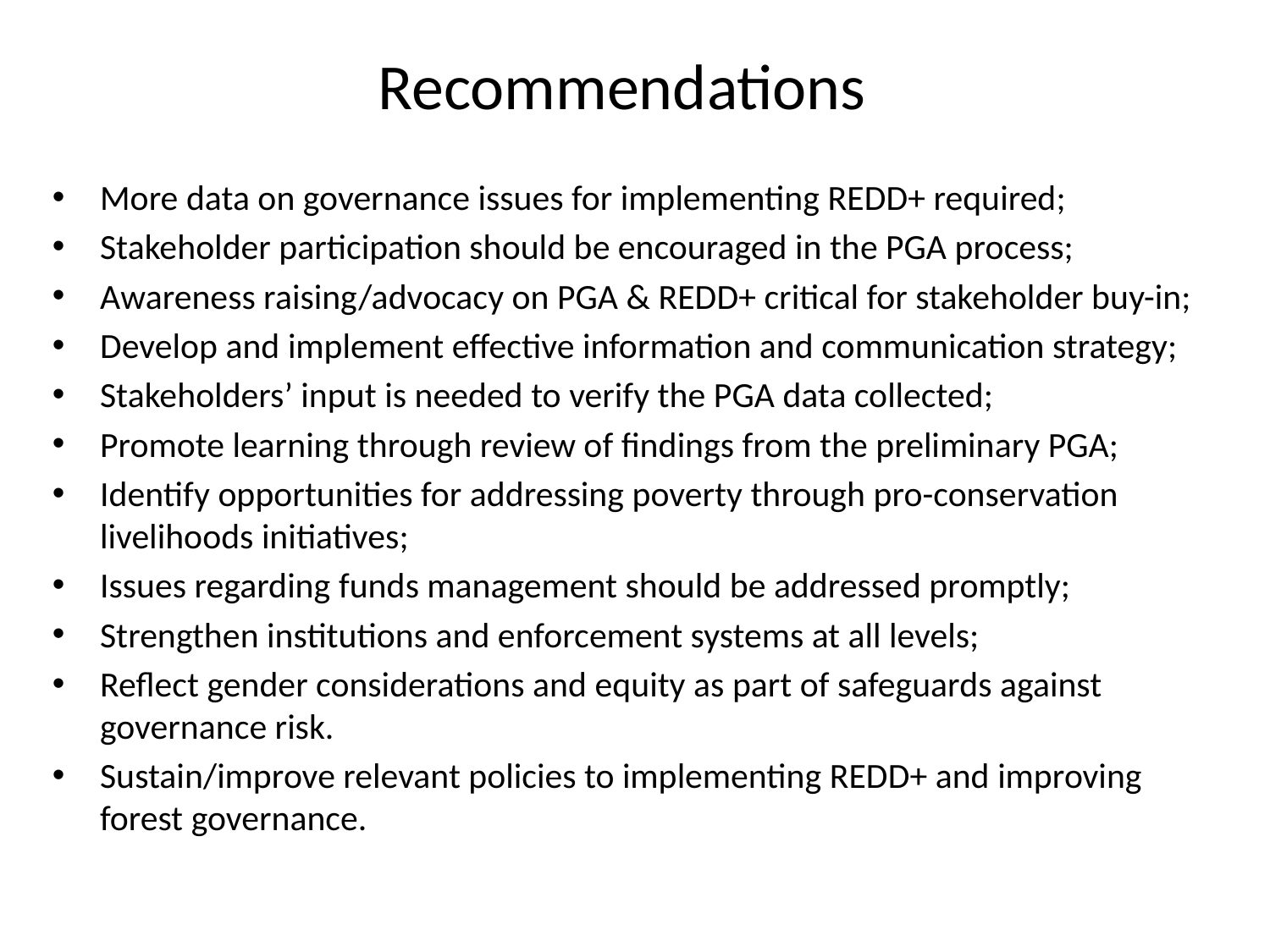

# Recommendations
More data on governance issues for implementing REDD+ required;
Stakeholder participation should be encouraged in the PGA process;
Awareness raising/advocacy on PGA & REDD+ critical for stakeholder buy-in;
Develop and implement effective information and communication strategy;
Stakeholders’ input is needed to verify the PGA data collected;
Promote learning through review of findings from the preliminary PGA;
Identify opportunities for addressing poverty through pro-conservation livelihoods initiatives;
Issues regarding funds management should be addressed promptly;
Strengthen institutions and enforcement systems at all levels;
Reflect gender considerations and equity as part of safeguards against governance risk.
Sustain/improve relevant policies to implementing REDD+ and improving forest governance.